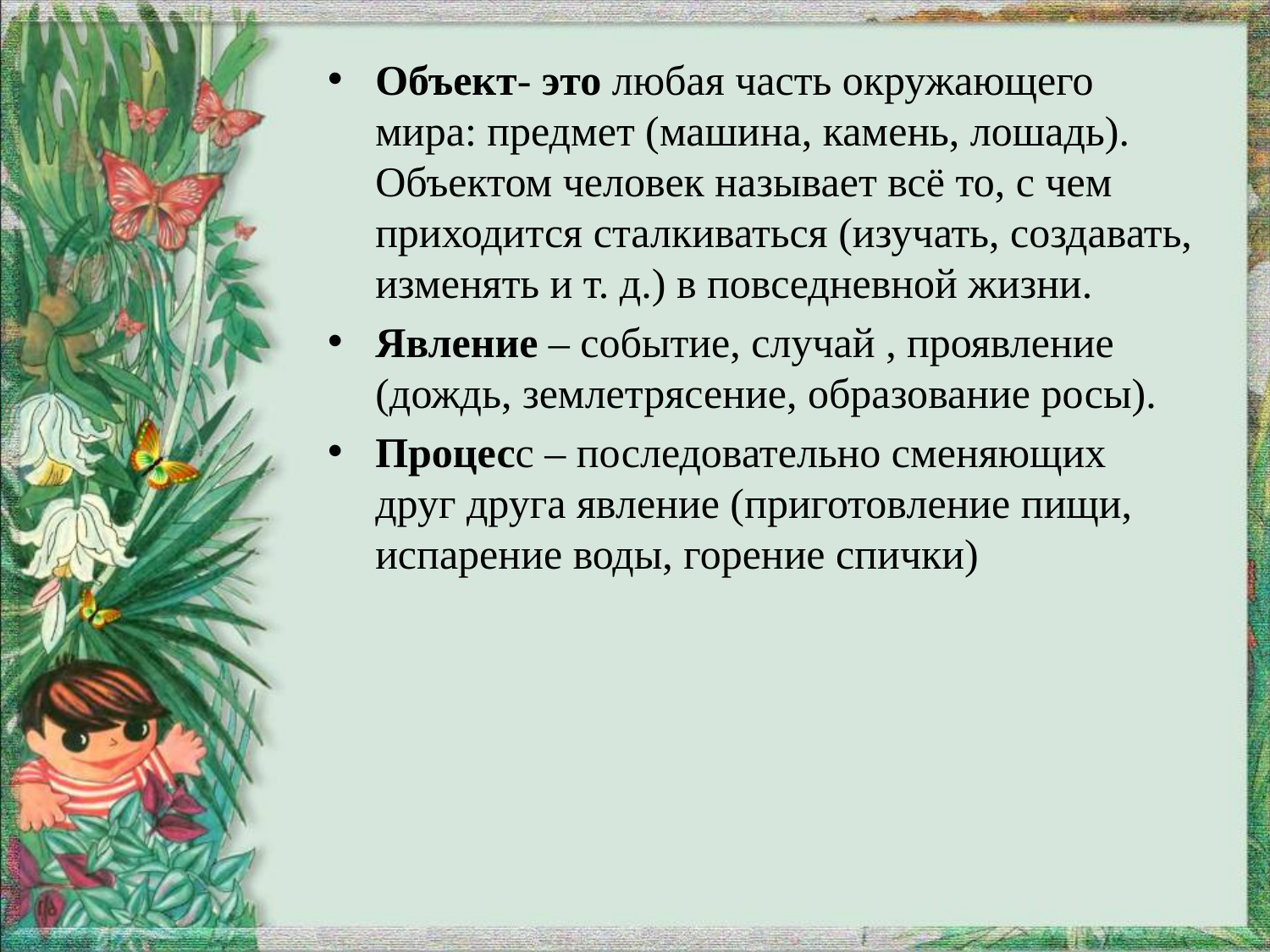

Объект- это любая часть окружающего мира: предмет (машина, камень, лошадь). Объектом человек называет всё то, с чем приходится сталкиваться (изучать, создавать, изменять и т. д.) в повседневной жизни.
Явление – событие, случай , проявление (дождь, землетрясение, образование росы).
Процесс – последовательно сменяющих друг друга явление (приготовление пищи, испарение воды, горение спички)